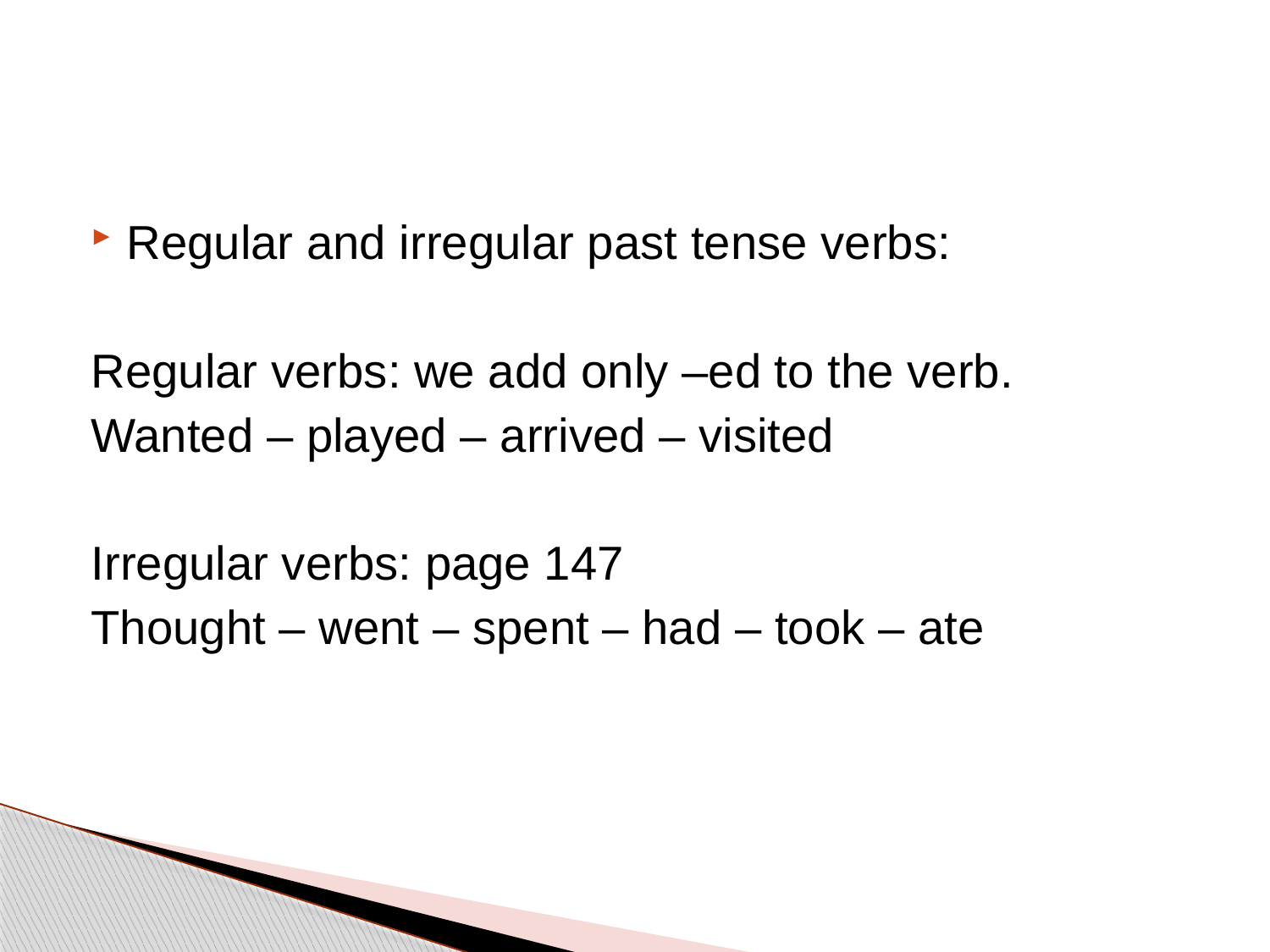

#
Regular and irregular past tense verbs:

Regular verbs: we add only –ed to the verb.
Wanted – played – arrived – visited

Irregular verbs: page 147
Thought – went – spent – had – took – ate